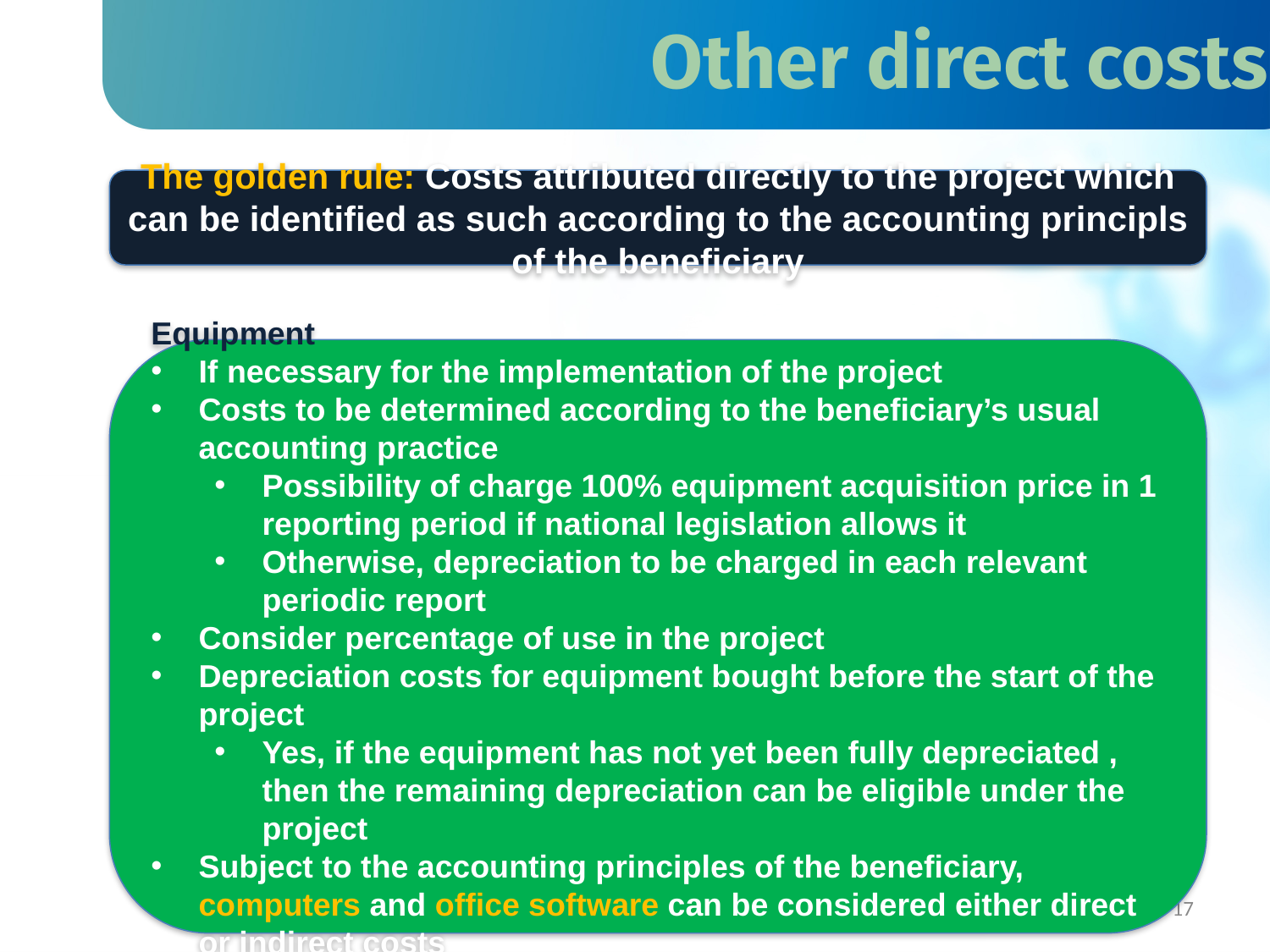

# Other direct costs
The golden rule: Costs attributed directly to the project which can be identified as such according to the accounting principls of the beneficiary

Equipment
If necessary for the implementation of the project
Costs to be determined according to the beneficiary’s usual accounting practice
Possibility of charge 100% equipment acquisition price in 1 reporting period if national legislation allows it
Otherwise, depreciation to be charged in each relevant periodic report
Consider percentage of use in the project
Depreciation costs for equipment bought before the start of the project
Yes, if the equipment has not yet been fully depreciated , then the remaining depreciation can be eligible under the project
Subject to the accounting principles of the beneficiary, computers and office software can be considered either direct or indirect costs

17